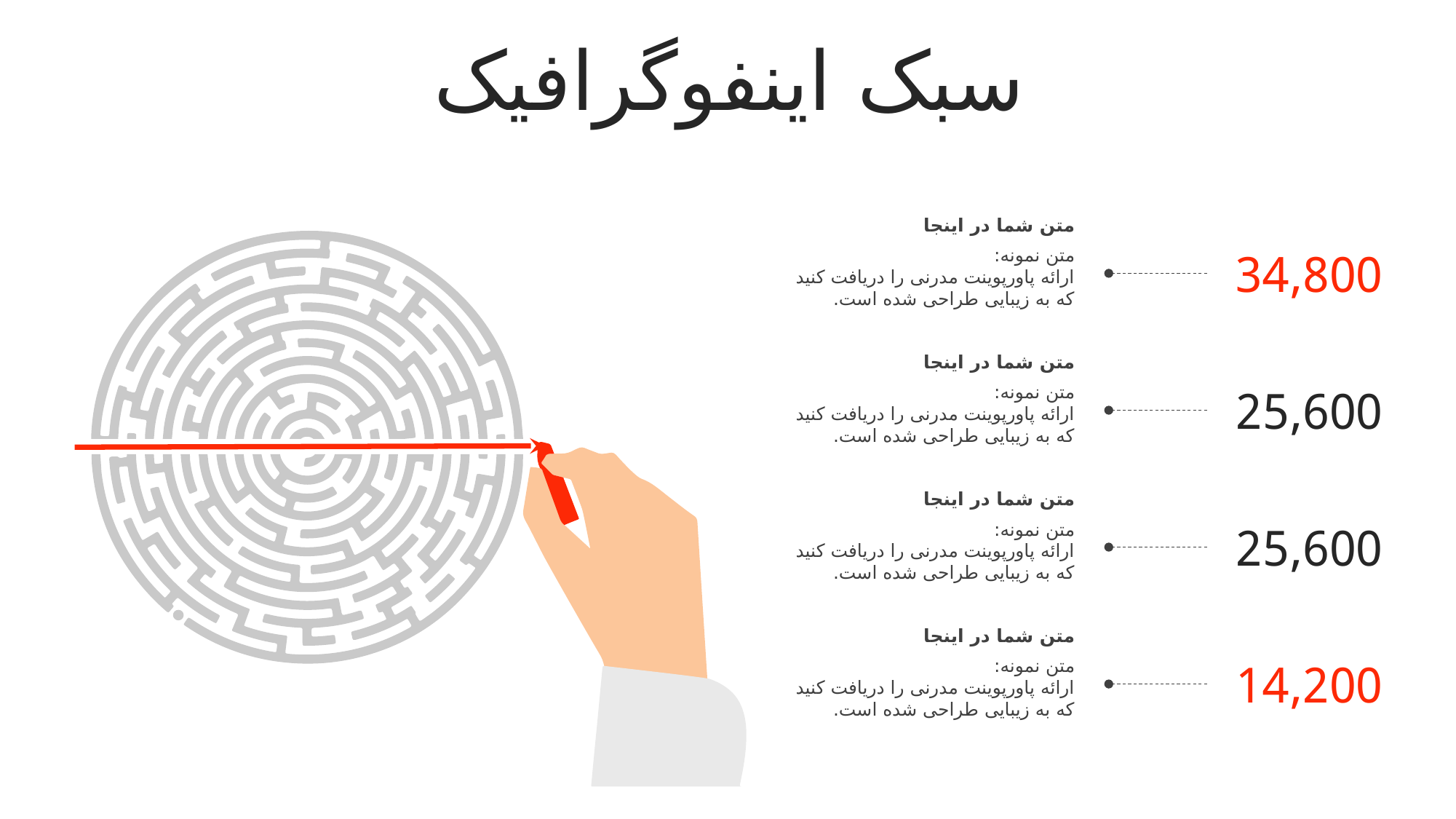

سبک اینفوگرافیک
متن شما در اینجا
متن نمونه:
ارائه پاورپوینت مدرنی را دریافت کنید که به زیبایی طراحی شده است.

34,800
متن شما در اینجا
متن نمونه:
ارائه پاورپوینت مدرنی را دریافت کنید که به زیبایی طراحی شده است.
25,600

متن شما در اینجا
متن نمونه:
ارائه پاورپوینت مدرنی را دریافت کنید که به زیبایی طراحی شده است.
25,600
متن شما در اینجا
متن نمونه:
ارائه پاورپوینت مدرنی را دریافت کنید که به زیبایی طراحی شده است.
14,200